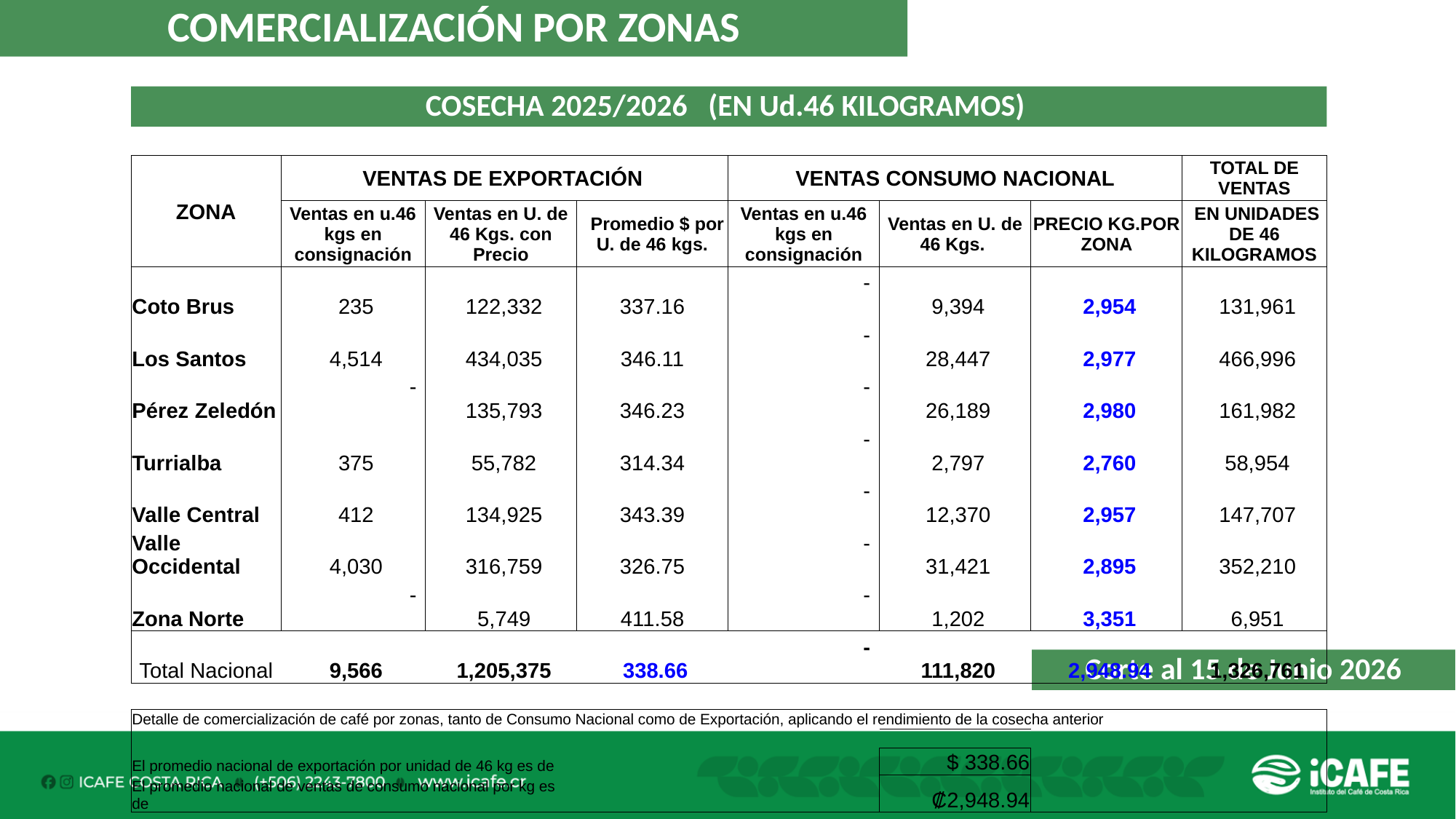

COMERCIALIZACIÓN POR ZONAS
COSECHA 2025/2026   (EN Ud.46 KILOGRAMOS)
| ZONA | VENTAS DE EXPORTACIÓN |  |  | VENTAS CONSUMO NACIONAL |  |  | TOTAL DE VENTAS |
| --- | --- | --- | --- | --- | --- | --- | --- |
|  | Ventas en u.46 kgs en consignación | Ventas en U. de 46 Kgs. con Precio | Promedio $ por U. de 46 kgs. | Ventas en u.46 kgs en consignación | Ventas en U. de 46 Kgs. | PRECIO KG.POR ZONA | EN UNIDADES DE 46 KILOGRAMOS |
| Coto Brus | 235 | 122,332 | 337.16 | - | 9,394 | 2,954 | 131,961 |
| Los Santos | 4,514 | 434,035 | 346.11 | - | 28,447 | 2,977 | 466,996 |
| Pérez Zeledón | - | 135,793 | 346.23 | - | 26,189 | 2,980 | 161,982 |
| Turrialba | 375 | 55,782 | 314.34 | - | 2,797 | 2,760 | 58,954 |
| Valle Central | 412 | 134,925 | 343.39 | - | 12,370 | 2,957 | 147,707 |
| Valle Occidental | 4,030 | 316,759 | 326.75 | - | 31,421 | 2,895 | 352,210 |
| Zona Norte | - | 5,749 | 411.58 | - | 1,202 | 3,351 | 6,951 |
| Total Nacional | 9,566 | 1,205,375 | 338.66 | - | 111,820 | 2,948.94 | 1,326,761 |
|  |  |  |  |  |  |  |  |
| Detalle de comercialización de café por zonas, tanto de Consumo Nacional como de Exportación, aplicando el rendimiento de la cosecha anterior |  |  |  |  |  |  |  |
|  |  |  |  |  |  |  |  |
| El promedio nacional de exportación por unidad de 46 kg es de |  |  |  |  | $ 338.66 |  |  |
| El promedio nacional de ventas de consumo nacional por kg es de |  |  |  |  | ₡2,948.94 |  |  |
Corte al 15 de Junio 2026